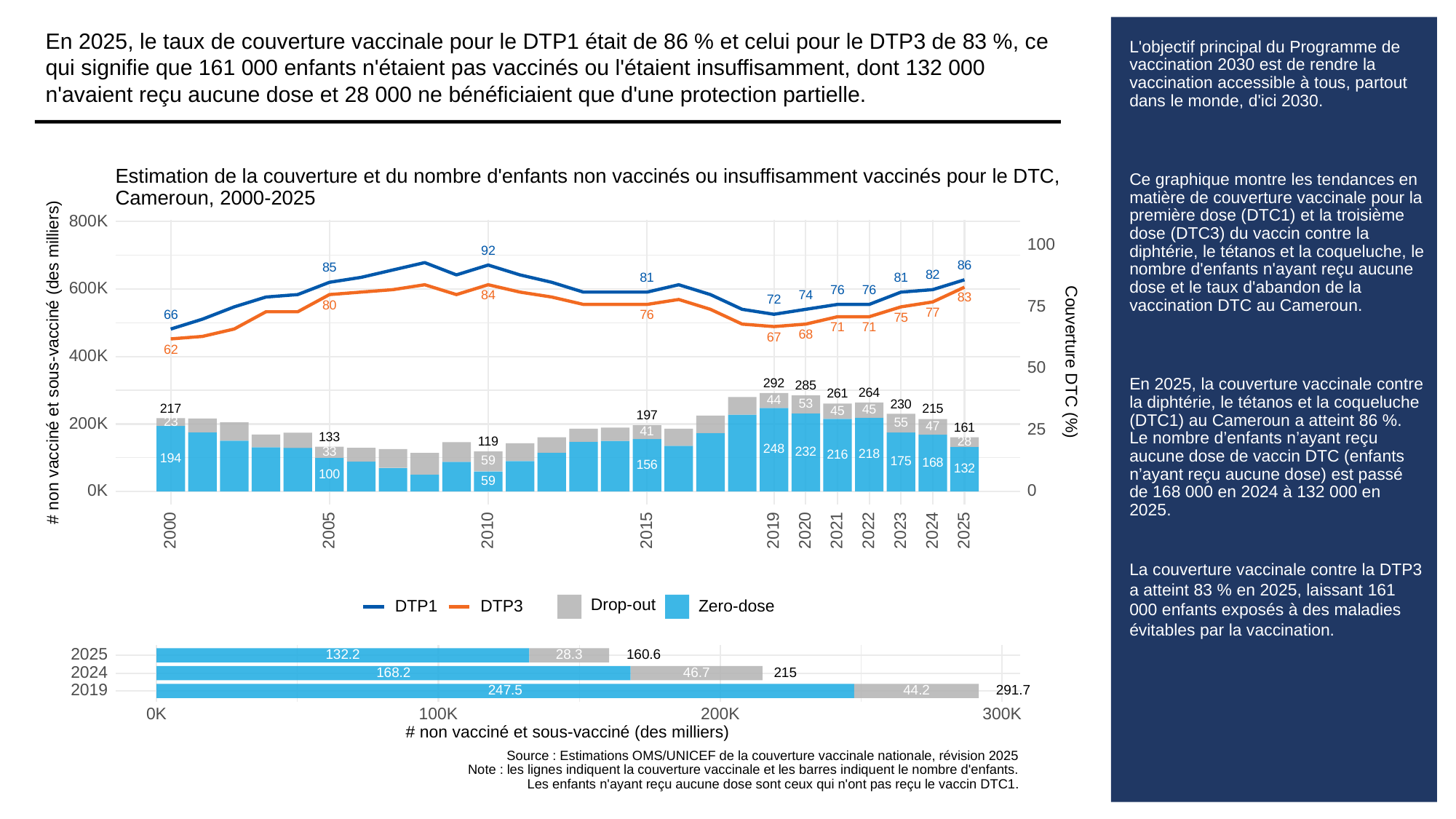

En 2025, le taux de couverture vaccinale pour le DTP1 était de 86 % et celui pour le DTP3 de 83 %, ce qui signifie que 161 000 enfants n'étaient pas vaccinés ou l'étaient insuffisamment, dont 132 000 n'avaient reçu aucune dose et 28 000 ne bénéficiaient que d'une protection partielle.
# L'objectif principal du Programme de vaccination 2030 est de rendre la vaccination accessible à tous, partout dans le monde, d'ici 2030.

Ce graphique montre les tendances en matière de couverture vaccinale pour la première dose (DTC1) et la troisième dose (DTC3) du vaccin contre la diphtérie, le tétanos et la coqueluche, le nombre d'enfants n'ayant reçu aucune dose et le taux d'abandon de la vaccination DTC au Cameroun.

En 2025, la couverture vaccinale contre la diphtérie, le tétanos et la coqueluche (DTC1) au Cameroun a atteint 86 %. Le nombre d’enfants n’ayant reçu aucune dose de vaccin DTC (enfants n’ayant reçu aucune dose) est passé de 168 000 en 2024 à 132 000 en 2025.

La couverture vaccinale contre la DTP3 a atteint 83 % en 2025, laissant 161 000 enfants exposés à des maladies évitables par la vaccination.

Estimation de la couverture et du nombre d'enfants non vaccinés ou insuffisamment vaccinés pour le DTC,
Cameroun, 2000-2025
800K

100
92

86

85
82
81
81
600K

76
76

74
84
83
72
75
80
77
66
76
75

71
71
68
67
62
400K
# non vacciné et sous-vacciné (des milliers)
Couverture DTC (%)

50
292
285
264
261

44

53
230

217
215
45
45

197

23
200K

55

47

161
25

41

133

28
119

248

33
232

218
216

194
59
175

168
156

132

100

59
0K
0

2023
2000
2005
2010
2015
2019
2020
2021
2022
2024
2025

Drop-out
DTP3
Zero-dose
DTP1

2025
132.2
28.3
160.6

2024
168.2
46.7
215

2019
247.5
291.7
44.2

300K
0K
100K
200K
# non vacciné et sous-vacciné (des milliers)
Source : Estimations OMS/UNICEF de la couverture vaccinale nationale, révision 2025
Note : les lignes indiquent la couverture vaccinale et les barres indiquent le nombre d'enfants.
Les enfants n'ayant reçu aucune dose sont ceux qui n'ont pas reçu le vaccin DTC1.